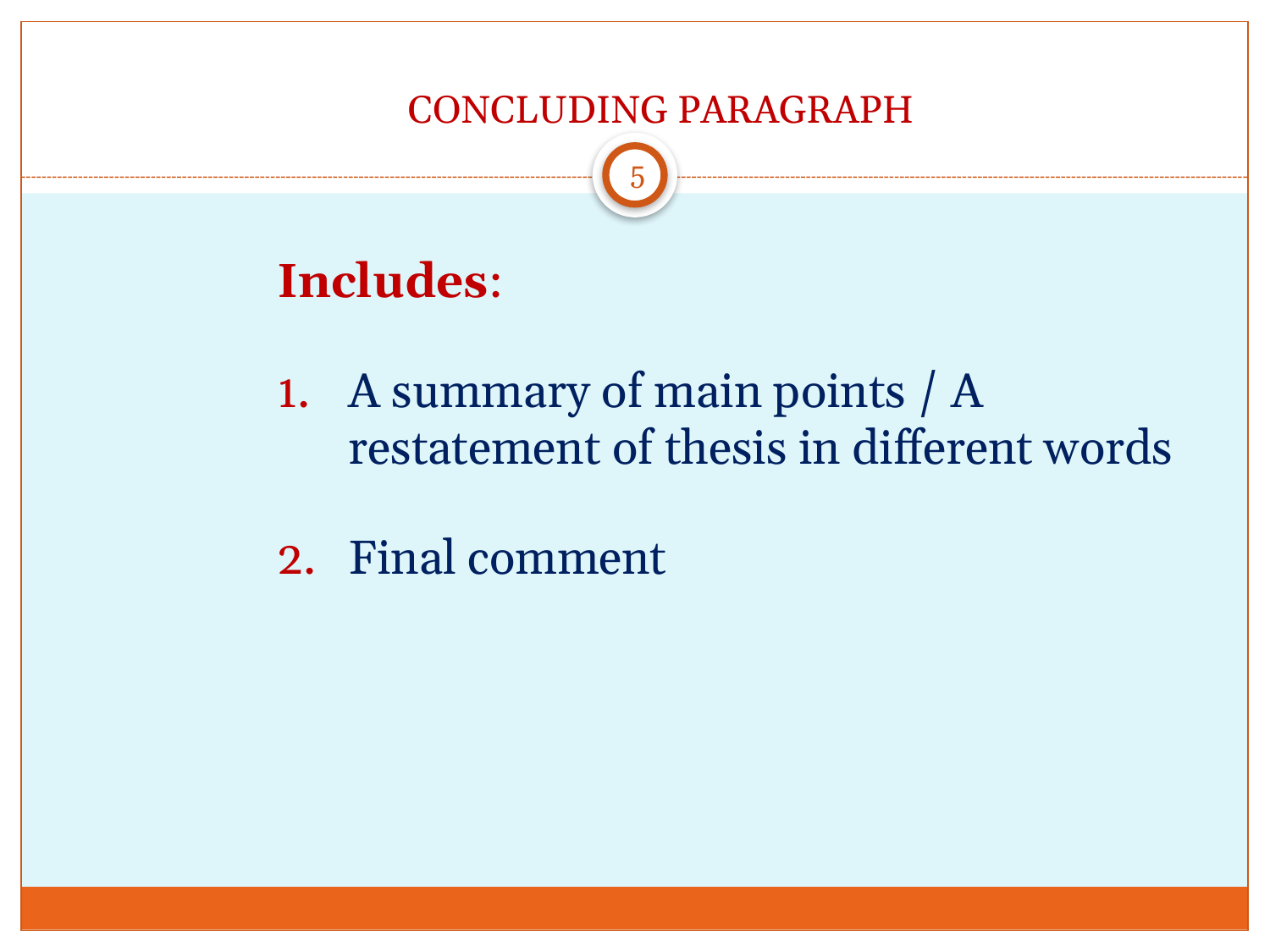

# CONCLUDING PARAGRAPH
5
Includes:
A summary of main points / A restatement of thesis in different words
Final comment